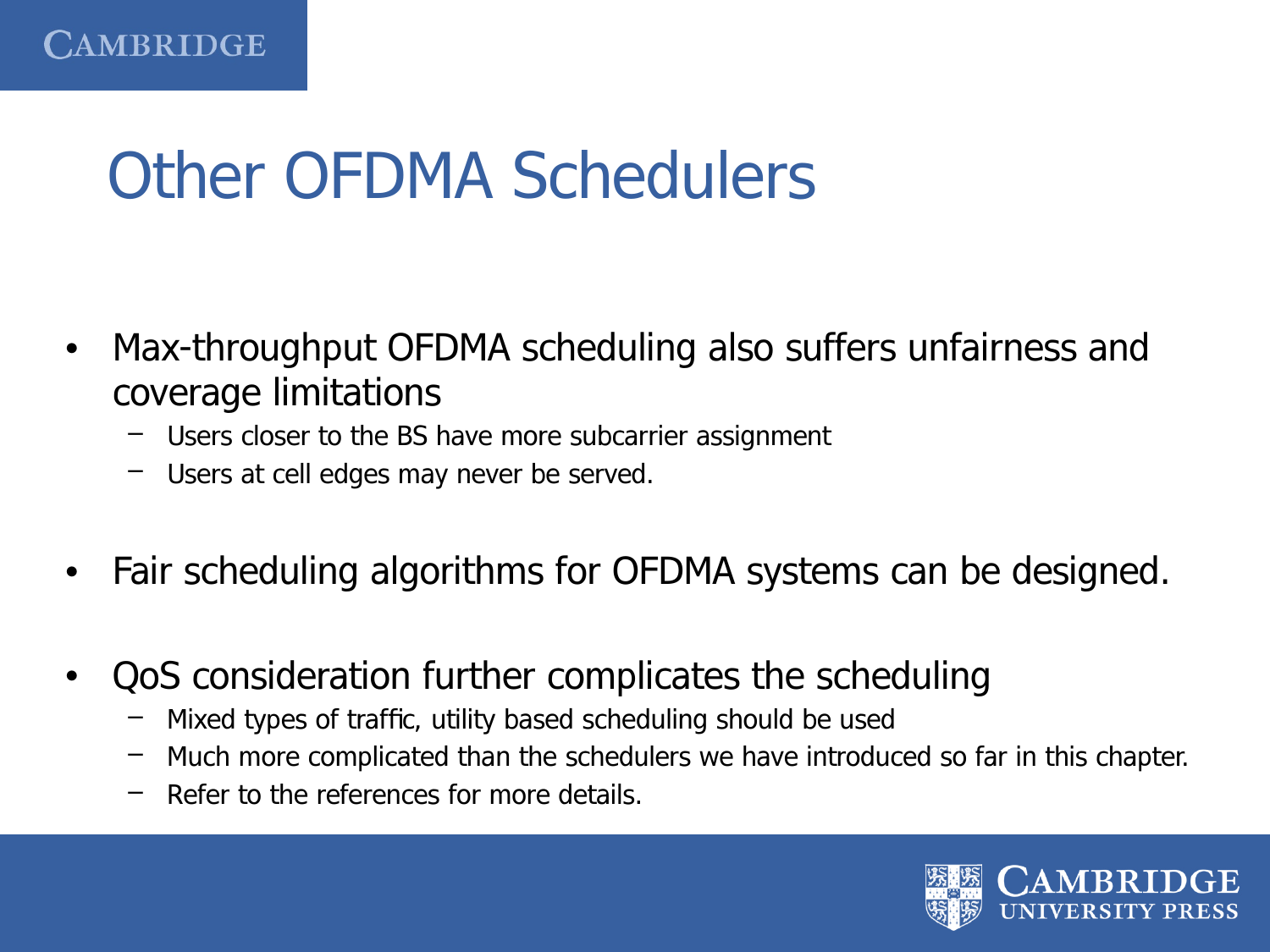

# Other OFDMA Schedulers
Max-throughput OFDMA scheduling also suffers unfairness and coverage limitations
Users closer to the BS have more subcarrier assignment
Users at cell edges may never be served.

Fair scheduling algorithms for OFDMA systems can be designed.

QoS consideration further complicates the scheduling
Mixed types of traffic, utility based scheduling should be used
Much more complicated than the schedulers we have introduced so far in this chapter.
Refer to the references for more details.